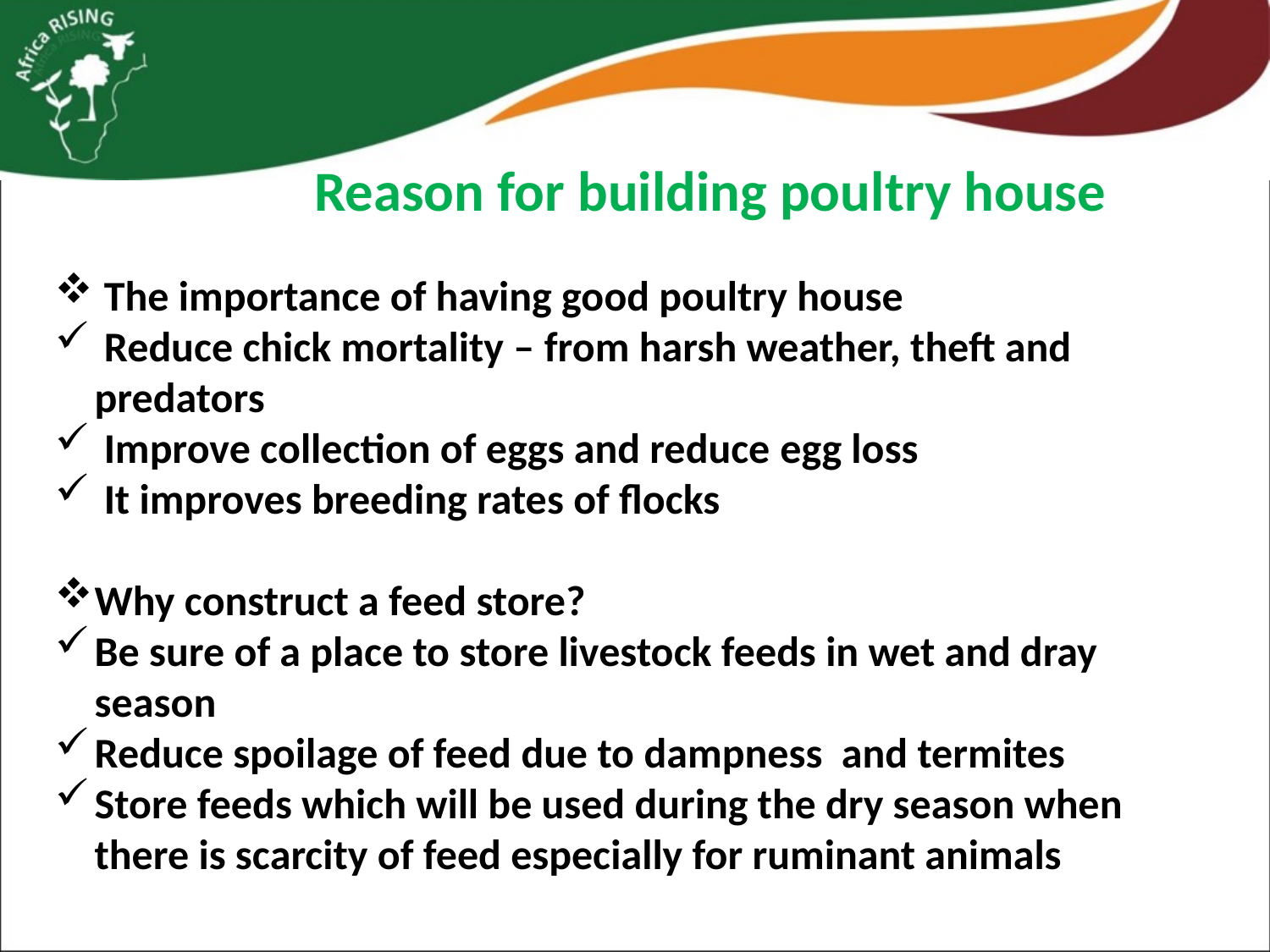

Reason for building poultry house and feed store
 The importance of having good poultry house
 Reduce chick mortality – from harsh weather, theft and predators
 Improve collection of eggs and reduce egg loss
 It improves breeding rates of flocks

Why construct a feed store?
Be sure of a place to store livestock feeds in wet and dray season
Reduce spoilage of feed due to dampness  and termites
Store feeds which will be used during the dry season when there is scarcity of feed especially for ruminant animals